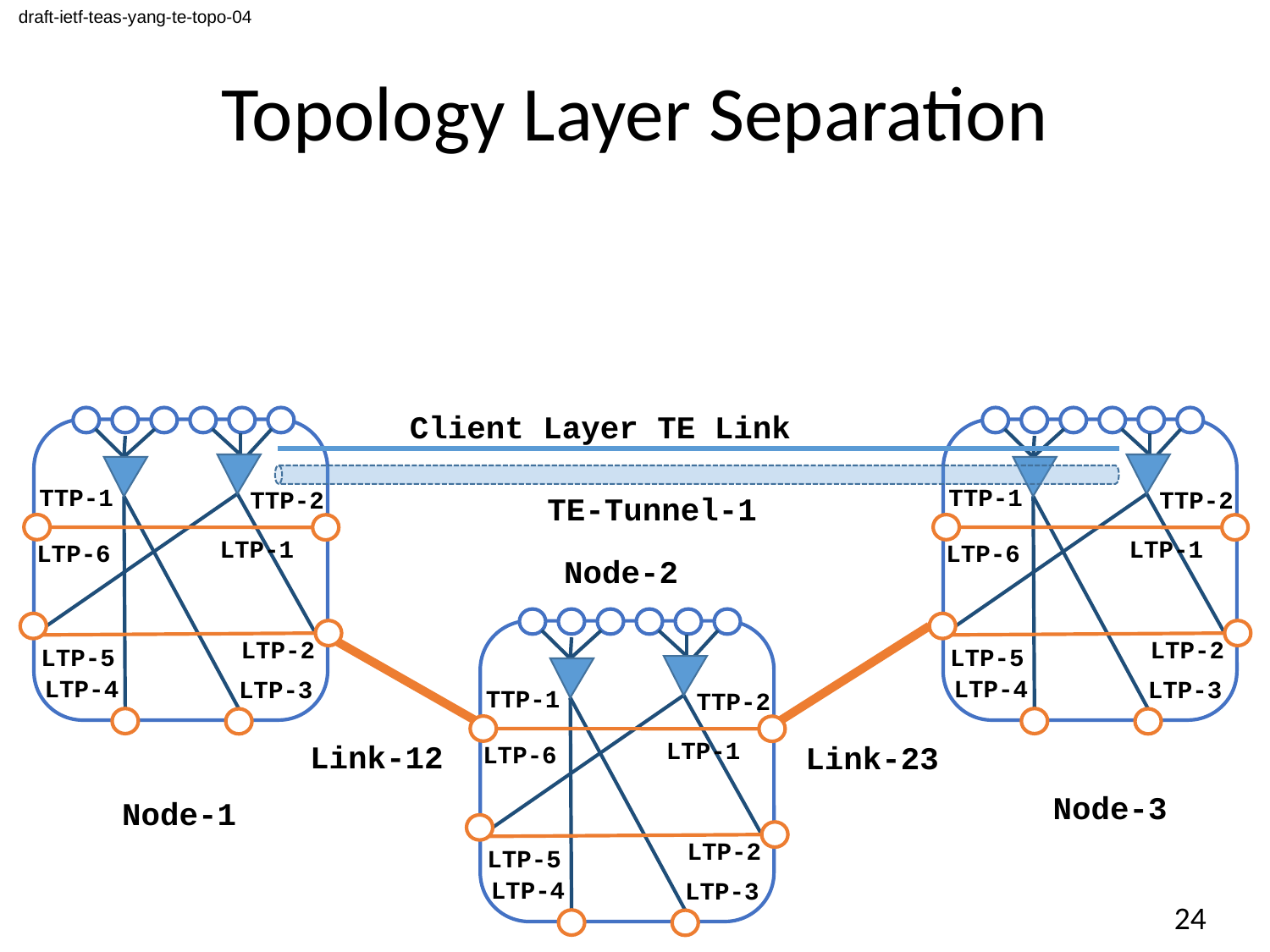

draft-ietf-teas-yang-te-topo-04

# Topology Layer Separation
Client Layer TE Link

TTP-1
TTP-2

LTP-1
LTP-6

LTP-2
LTP-5
LTP-4
LTP-3

TTP-1
TTP-2

LTP-1
LTP-6

LTP-2
LTP-5
LTP-4
LTP-3

TE-Tunnel-1
Node-2

TTP-1
TTP-2

LTP-1
LTP-6

LTP-2
LTP-5
LTP-4
LTP-3

Link-12
Link-23
Node-3
Node-1
24